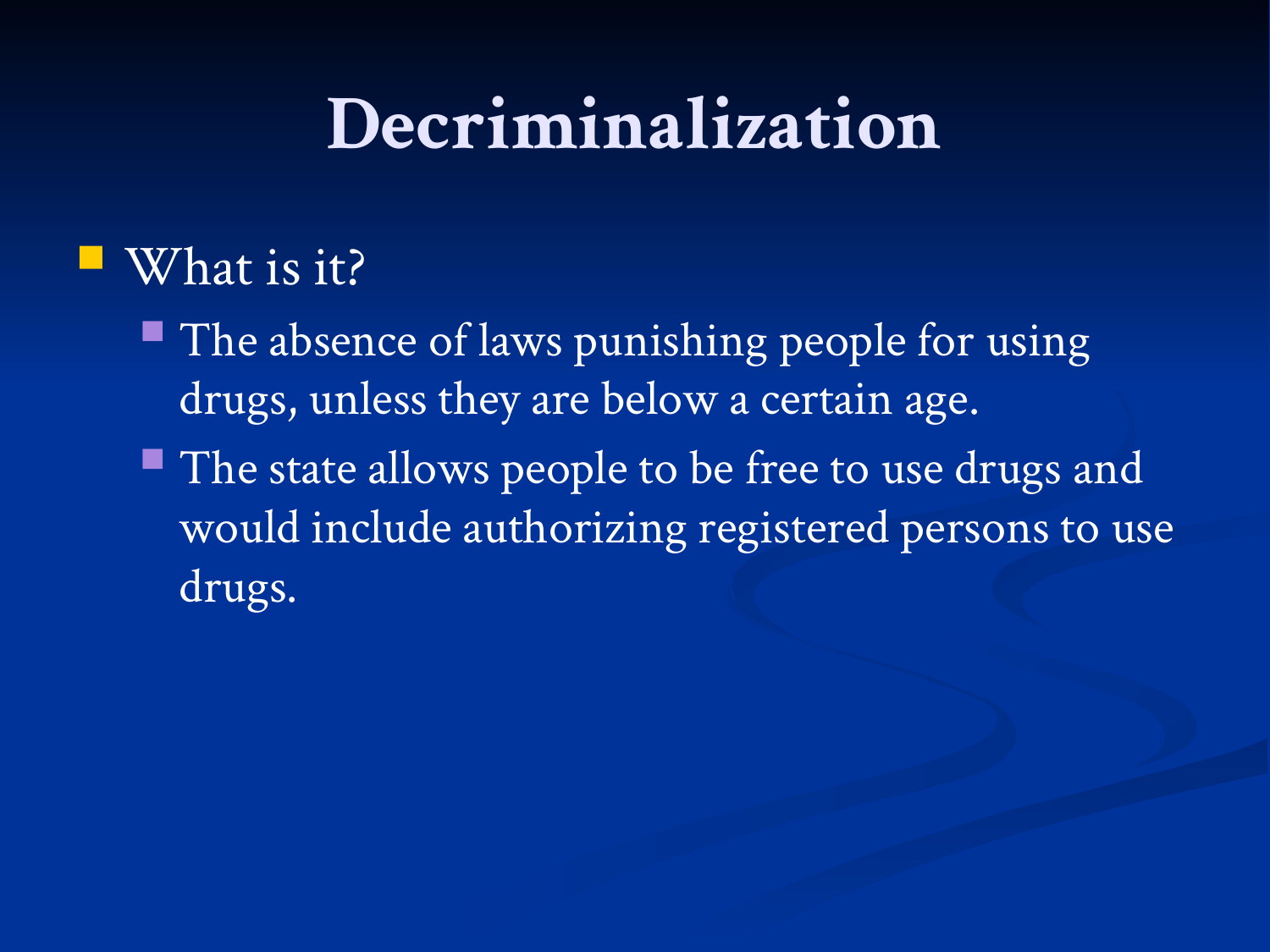

# Decriminalization
What is it?
The absence of laws punishing people for using drugs, unless they are below a certain age.
The state allows people to be free to use drugs and would include authorizing registered persons to use drugs.